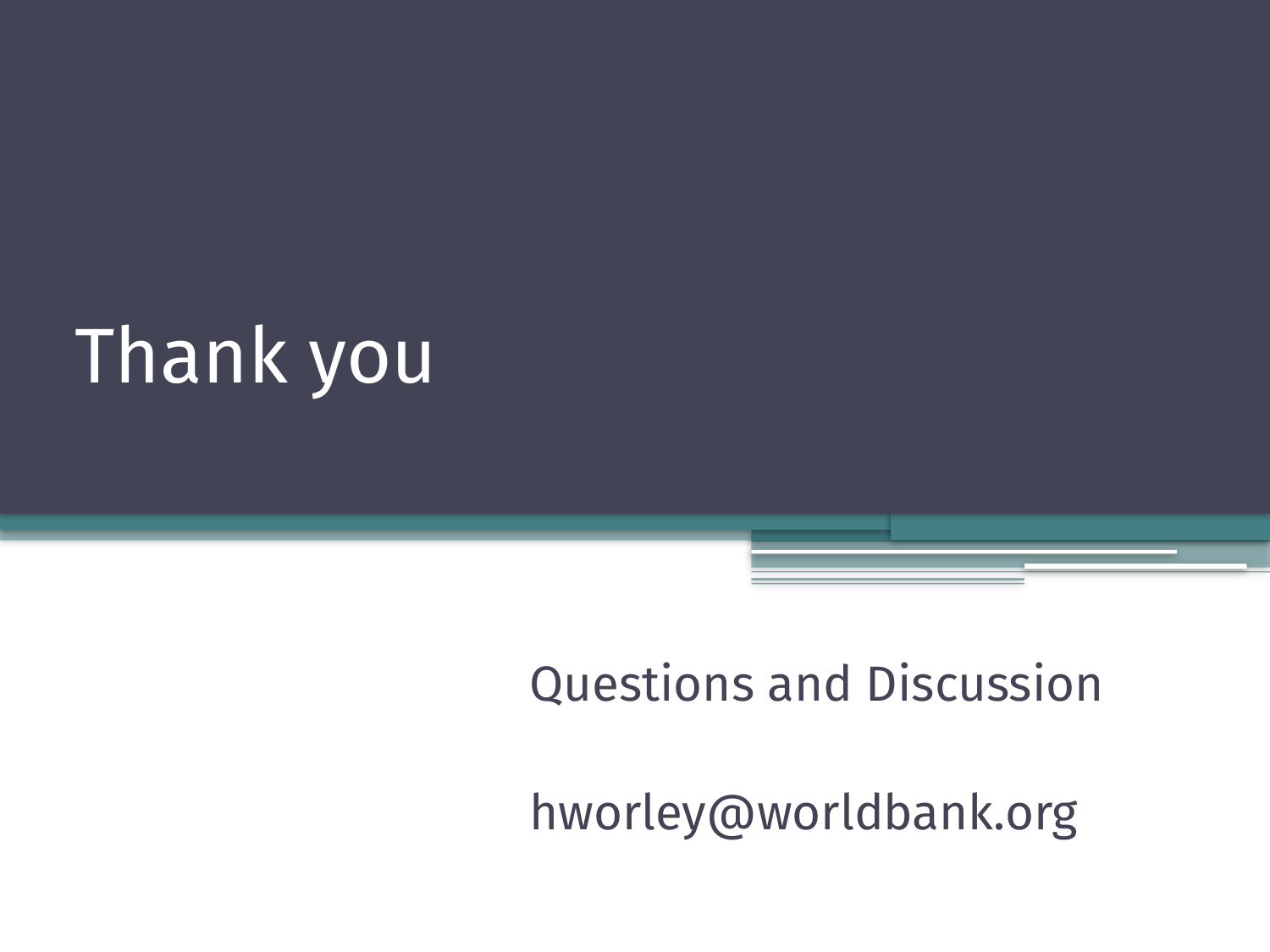

# Thank you
Questions and Discussion

hworley@worldbank.org